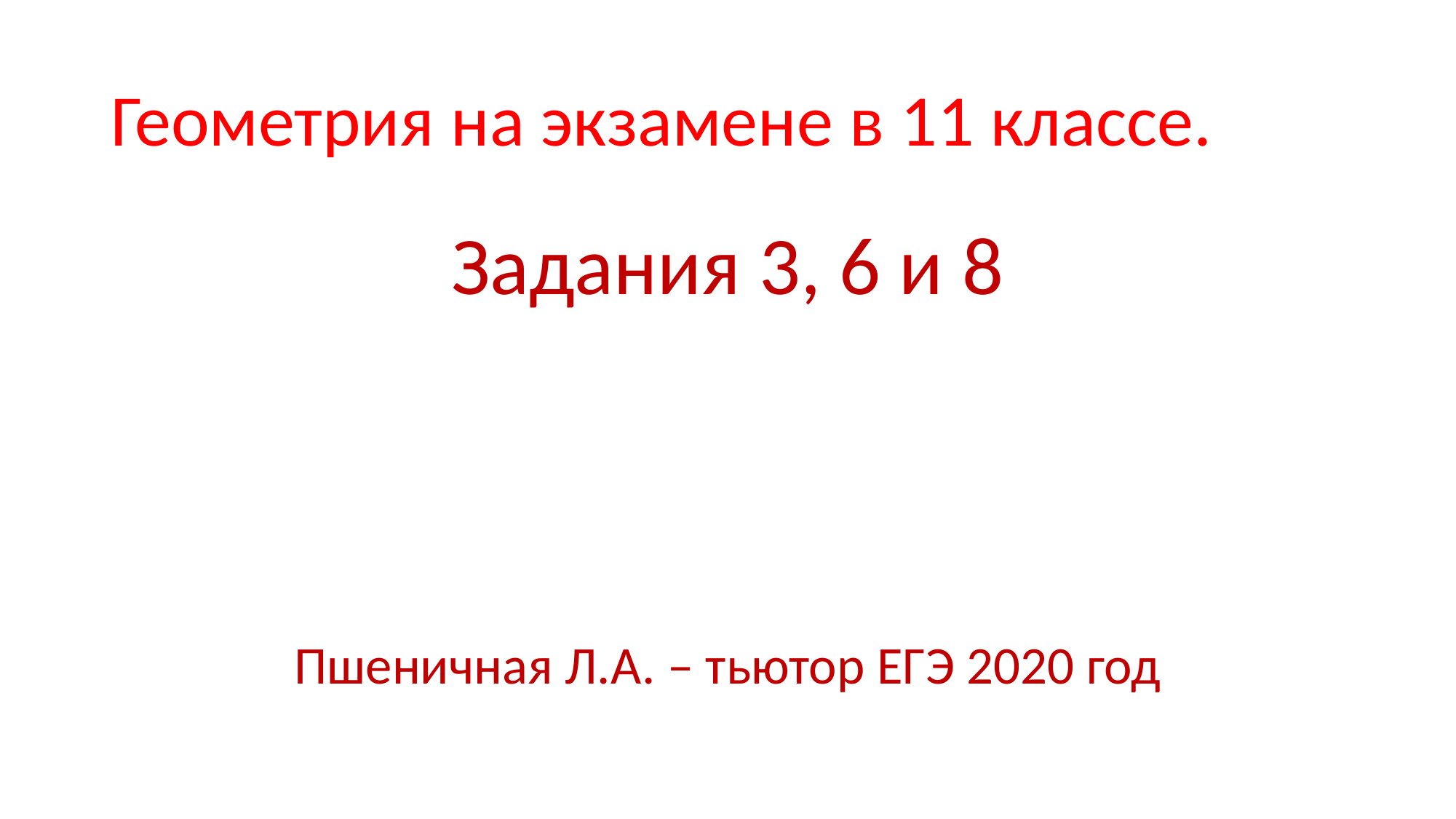

# Геометрия на экзамене в 11 классе.
Задания 3, 6 и 8

Пшеничная Л.А. – тьютор ЕГЭ 2020 год